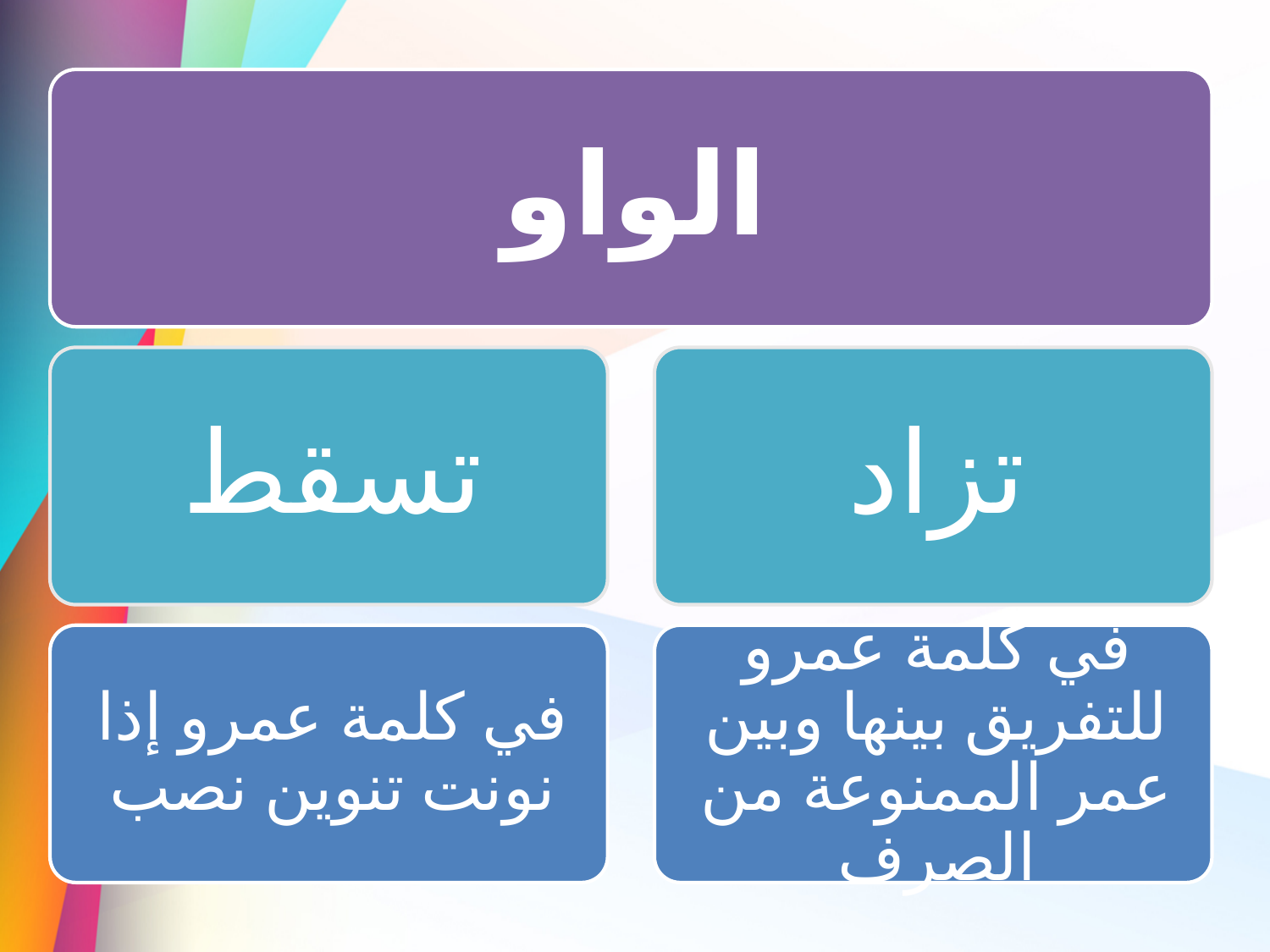

الواو
تسقط
في كلمة عمرو إذا نونت تنوين نصب
تزاد
في كلمة عمرو للتفريق بينها وبين عمر الممنوعة من الصرف